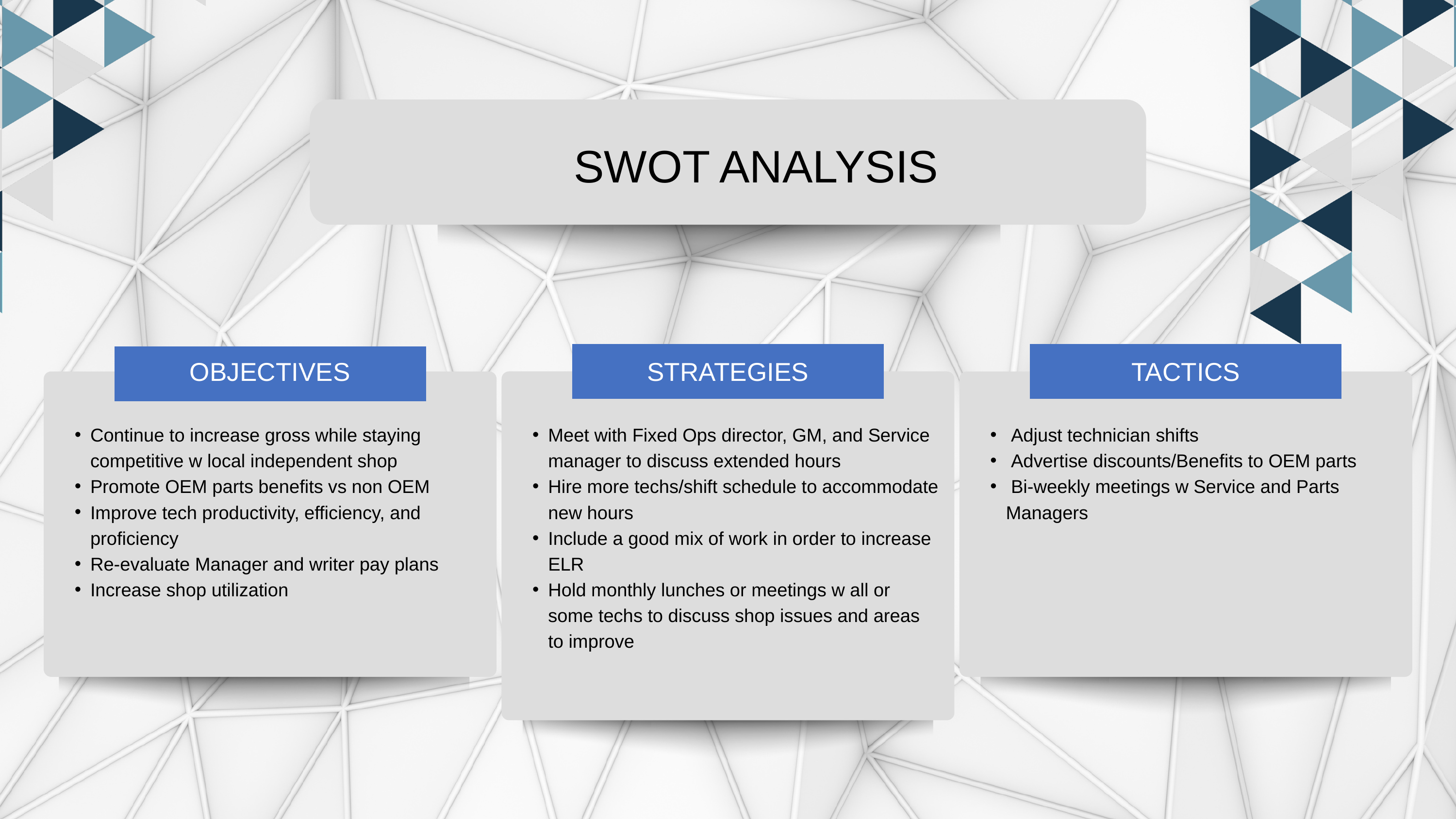

SWOT ANALYSIS

OBJECTIVES
STRATEGIES
TACTICS

Continue to increase gross while staying competitive w local independent shop
Promote OEM parts benefits vs non OEM
Improve tech productivity, efficiency, and proficiency
Re-evaluate Manager and writer pay plans
Increase shop utilization
Meet with Fixed Ops director, GM, and Service manager to discuss extended hours
Hire more techs/shift schedule to accommodate new hours
Include a good mix of work in order to increase ELR
Hold monthly lunches or meetings w all or some techs to discuss shop issues and areas to improve
 Adjust technician shifts
 Advertise discounts/Benefits to OEM parts
 Bi-weekly meetings w Service and Parts Managers